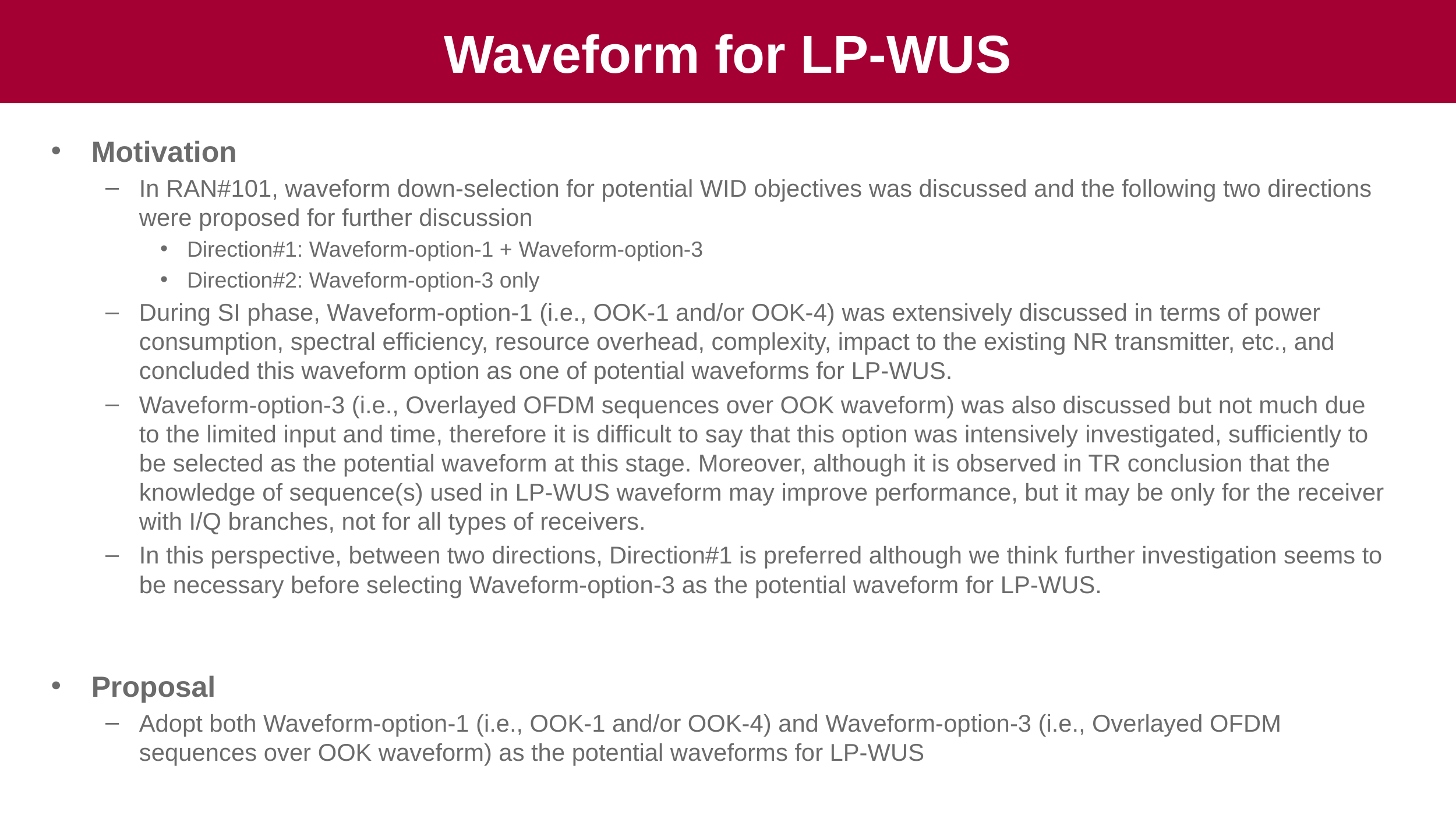

# Waveform for LP-WUS
Motivation
In RAN#101, waveform down-selection for potential WID objectives was discussed and the following two directions were proposed for further discussion
Direction#1: Waveform-option-1 + Waveform-option-3
Direction#2: Waveform-option-3 only
During SI phase, Waveform-option-1 (i.e., OOK-1 and/or OOK-4) was extensively discussed in terms of power consumption, spectral efficiency, resource overhead, complexity, impact to the existing NR transmitter, etc., and concluded this waveform option as one of potential waveforms for LP-WUS.
Waveform-option-3 (i.e., Overlayed OFDM sequences over OOK waveform) was also discussed but not much due to the limited input and time, therefore it is difficult to say that this option was intensively investigated, sufficiently to be selected as the potential waveform at this stage. Moreover, although it is observed in TR conclusion that the knowledge of sequence(s) used in LP-WUS waveform may improve performance, but it may be only for the receiver with I/Q branches, not for all types of receivers.
In this perspective, between two directions, Direction#1 is preferred although we think further investigation seems to be necessary before selecting Waveform-option-3 as the potential waveform for LP-WUS.

Proposal
Adopt both Waveform-option-1 (i.e., OOK-1 and/or OOK-4) and Waveform-option-3 (i.e., Overlayed OFDM sequences over OOK waveform) as the potential waveforms for LP-WUS